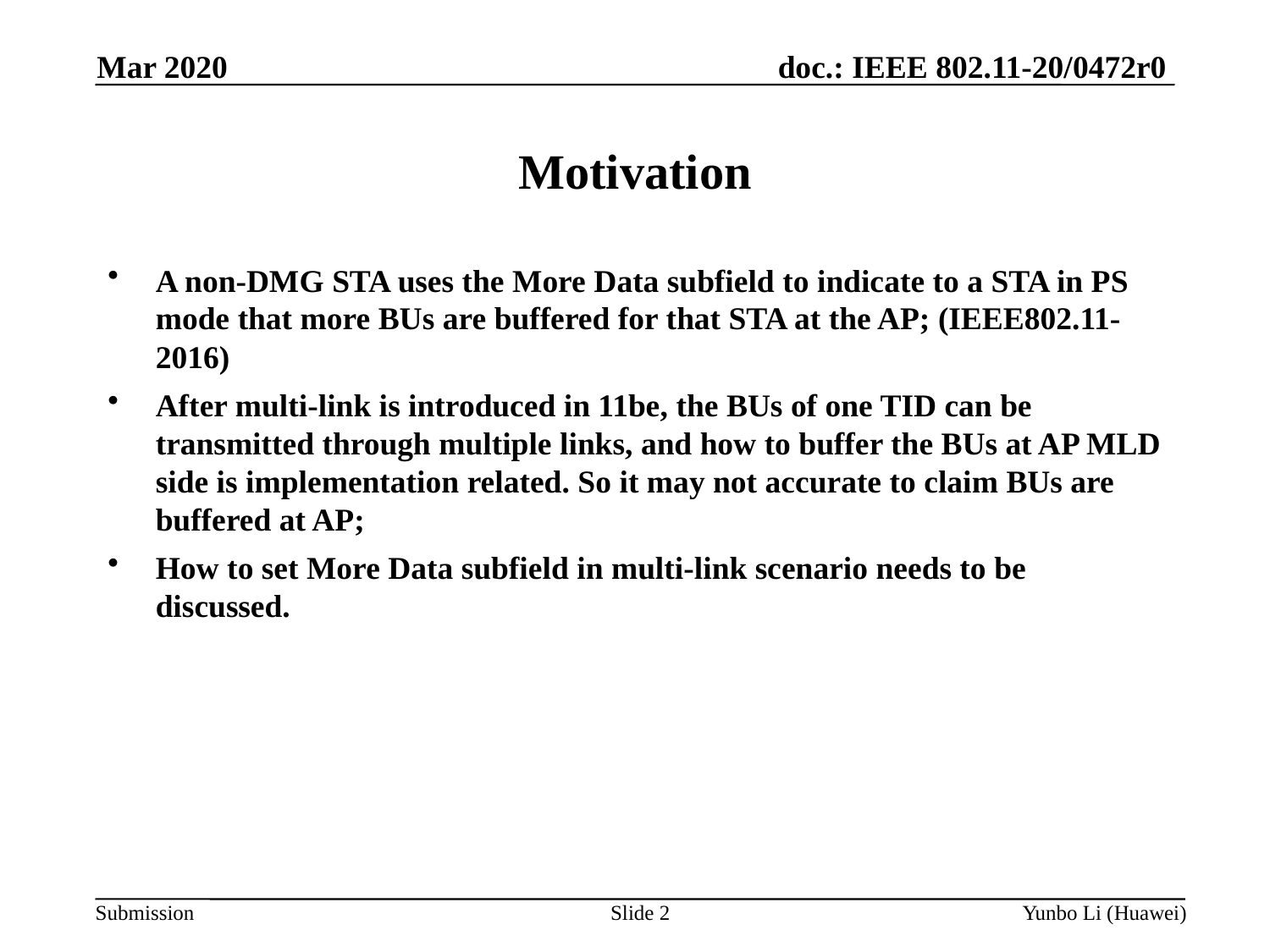

Mar 2020
Motivation
A non-DMG STA uses the More Data subfield to indicate to a STA in PS mode that more BUs are buffered for that STA at the AP; (IEEE802.11-2016)
After multi-link is introduced in 11be, the BUs of one TID can be transmitted through multiple links, and how to buffer the BUs at AP MLD side is implementation related. So it may not accurate to claim BUs are buffered at AP;
How to set More Data subfield in multi-link scenario needs to be discussed.
Slide 2
Yunbo Li (Huawei)